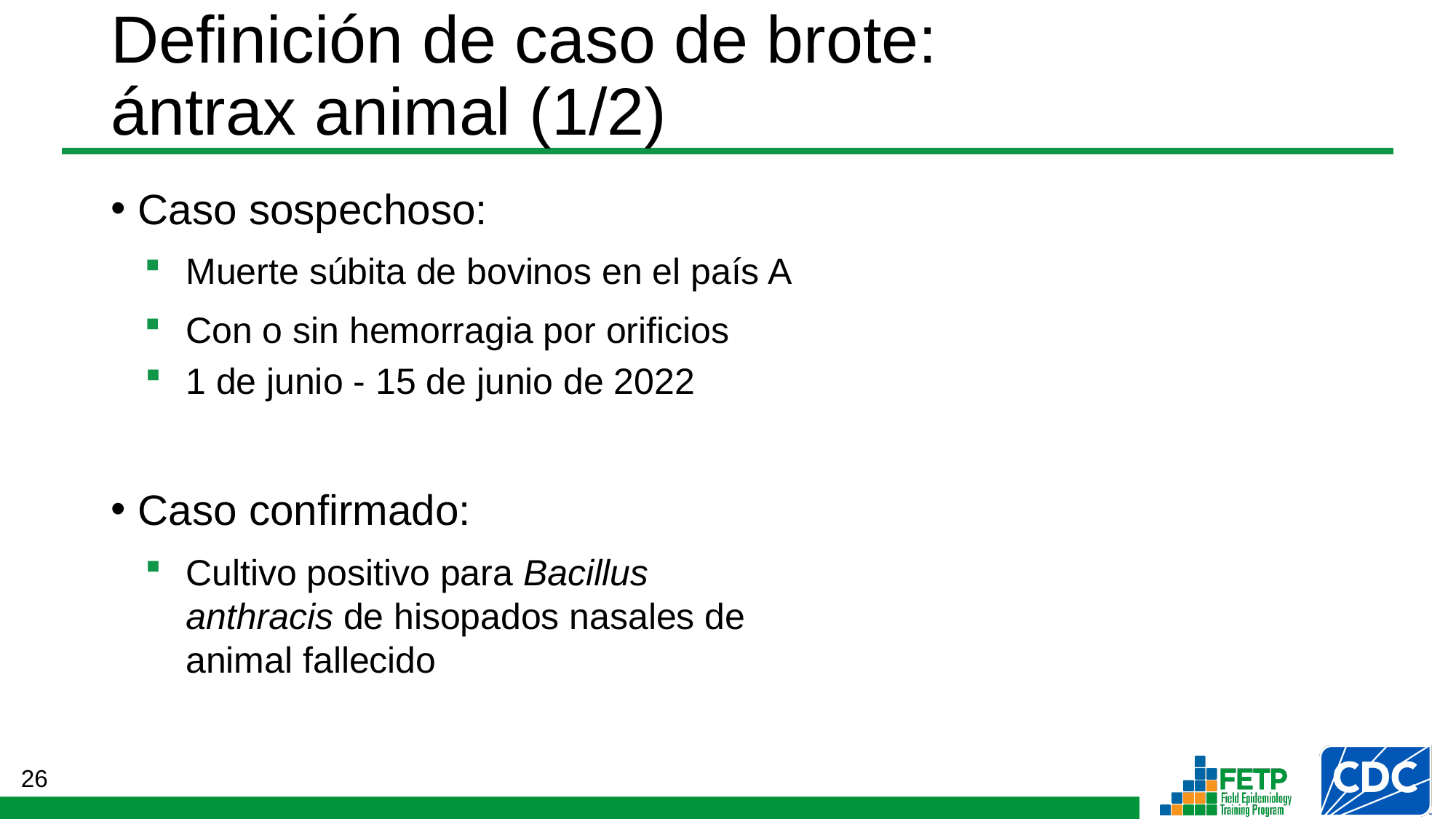

# Definición de caso de brote: ántrax animal (1/2)
Caso sospechoso:
Muerte súbita de bovinos en el país A
Con o sin hemorragia por orificios
1 de junio - 15 de junio de 2022

Caso confirmado:
Cultivo positivo para Bacillus
anthracis de hisopados nasales de
animal fallecido